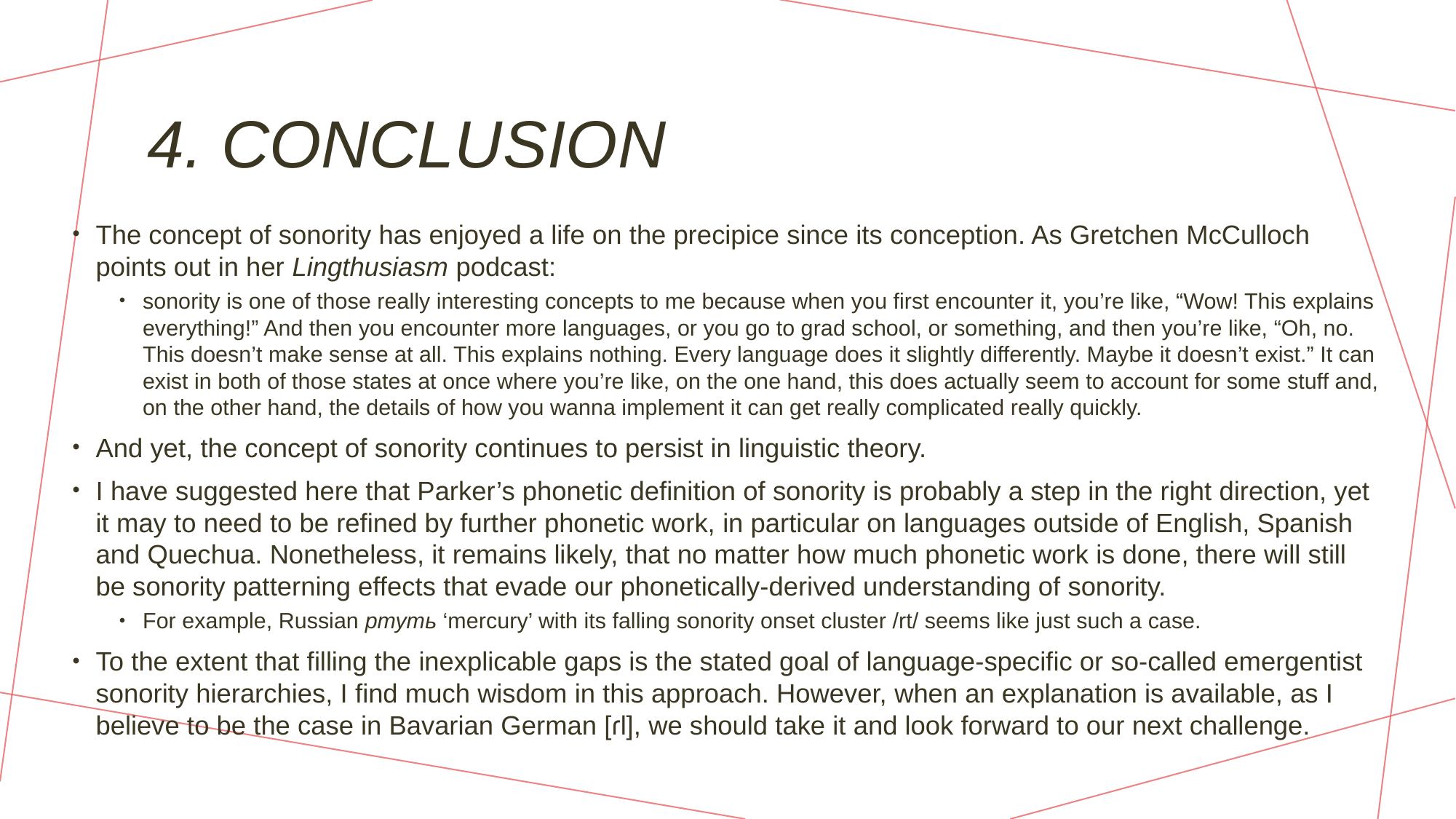

# 4. Conclusion
The concept of sonority has enjoyed a life on the precipice since its conception. As Gretchen McCulloch points out in her Lingthusiasm podcast:
sonority is one of those really interesting concepts to me because when you first encounter it, you’re like, “Wow! This explains everything!” And then you encounter more languages, or you go to grad school, or something, and then you’re like, “Oh, no. This doesn’t make sense at all. This explains nothing. Every language does it slightly differently. Maybe it doesn’t exist.” It can exist in both of those states at once where you’re like, on the one hand, this does actually seem to account for some stuff and, on the other hand, the details of how you wanna implement it can get really complicated really quickly.
And yet, the concept of sonority continues to persist in linguistic theory.
I have suggested here that Parker’s phonetic definition of sonority is probably a step in the right direction, yet it may to need to be refined by further phonetic work, in particular on languages outside of English, Spanish and Quechua. Nonetheless, it remains likely, that no matter how much phonetic work is done, there will still be sonority patterning effects that evade our phonetically-derived understanding of sonority.
For example, Russian ртуть ‘mercury’ with its falling sonority onset cluster /rt/ seems like just such a case.
To the extent that filling the inexplicable gaps is the stated goal of language-specific or so-called emergentist sonority hierarchies, I find much wisdom in this approach. However, when an explanation is available, as I believe to be the case in Bavarian German [ɾl], we should take it and look forward to our next challenge.